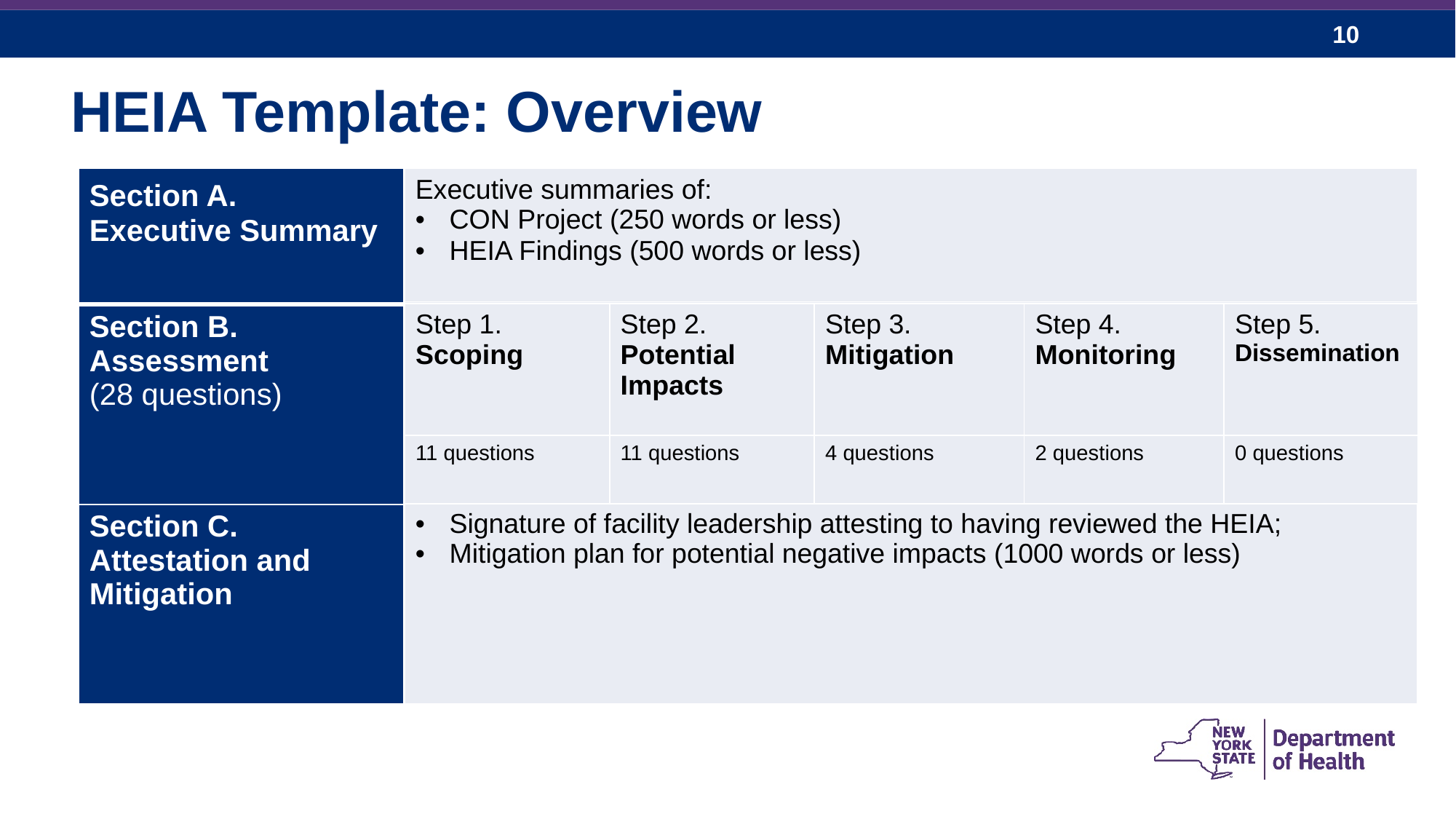

HEIA Template: Overview
| Section A.  Executive Summary |
| --- |
| Section B.  Assessment  (28 questions) |
| Section C. Attestation and  Mitigation |
| Executive summaries of: CON Project (250 words or less) HEIA Findings (500 words or less) |
| --- |
|  |
| Signature of facility leadership attesting to having reviewed the HEIA; Mitigation plan for potential negative impacts (1000 words or less) |
| Step 1. Scoping | Step 2. Potential Impacts | Step 3. Mitigation | Step 4. Monitoring | Step 5. Dissemination |
| --- | --- | --- | --- | --- |
| 11 questions | 11 questions | 4 questions | 2 questions | 0 questions |